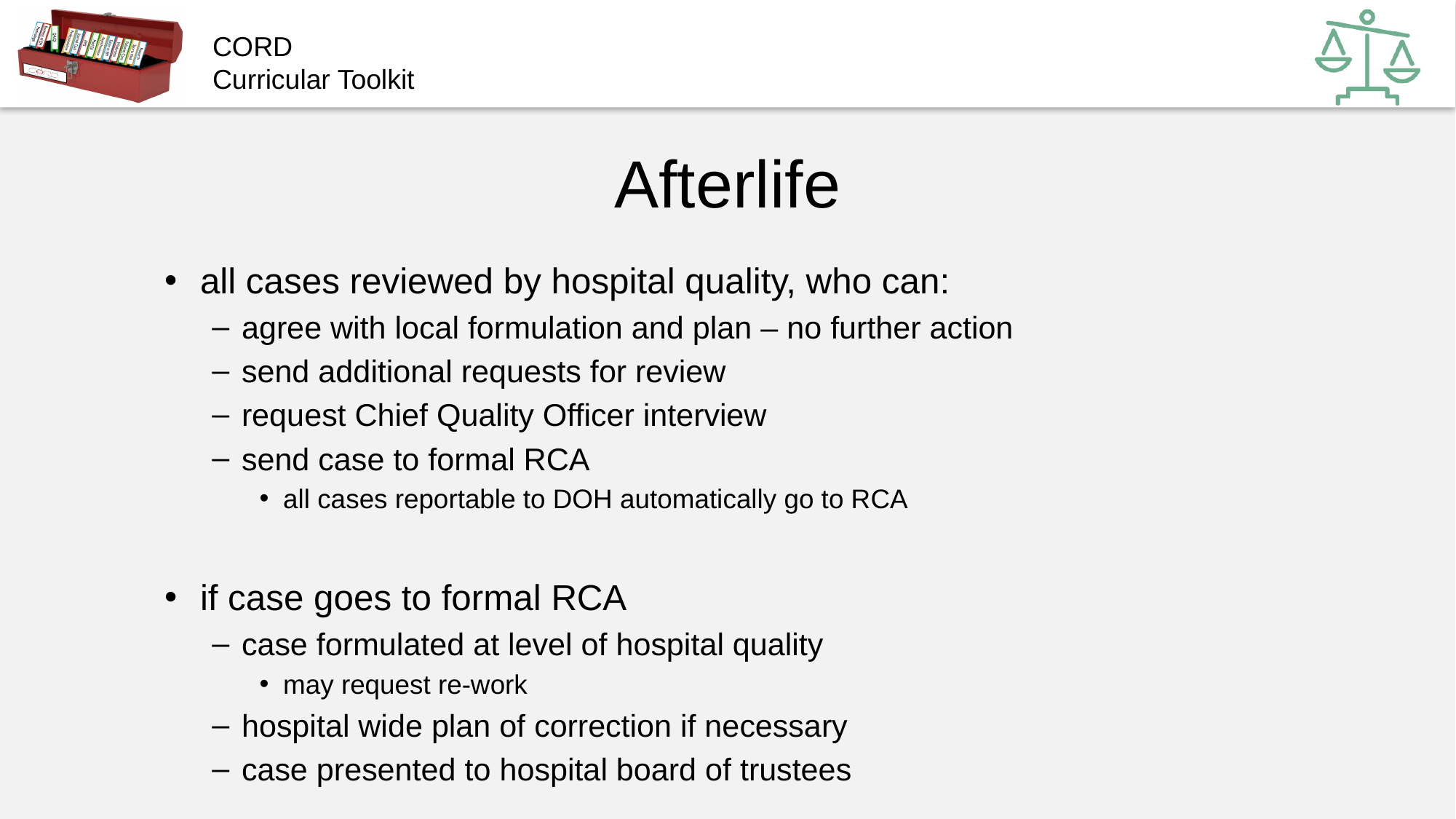

# Afterlife
all cases reviewed by hospital quality, who can:
agree with local formulation and plan – no further action
send additional requests for review
request Chief Quality Officer interview
send case to formal RCA
all cases reportable to DOH automatically go to RCA

if case goes to formal RCA
case formulated at level of hospital quality
may request re-work
hospital wide plan of correction if necessary
case presented to hospital board of trustees